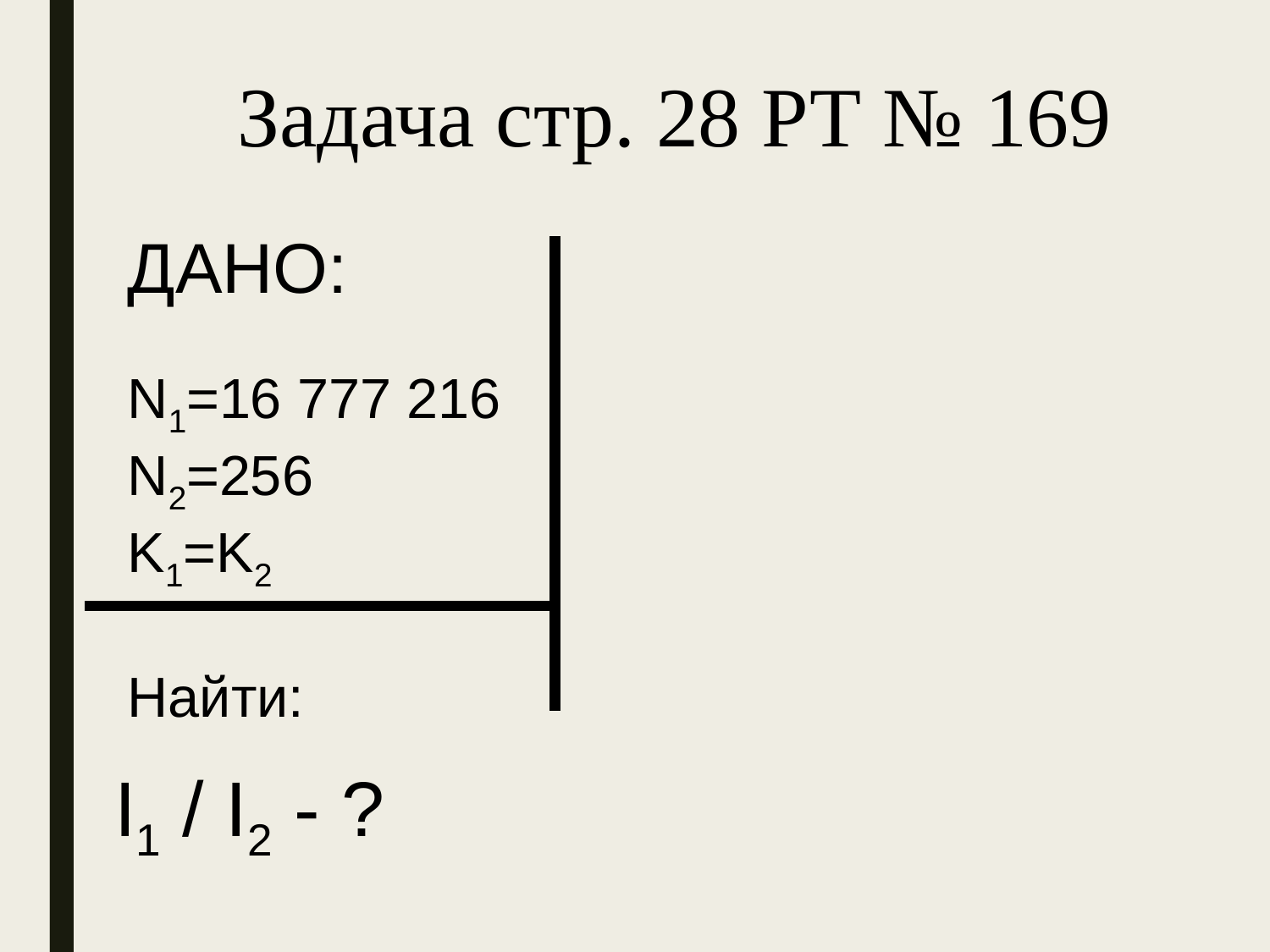

Задача стр. 28 РТ № 169
ДАНО:
N1=16 777 216
N2=256
K1=K2

Найти:
I1 / I2 - ?